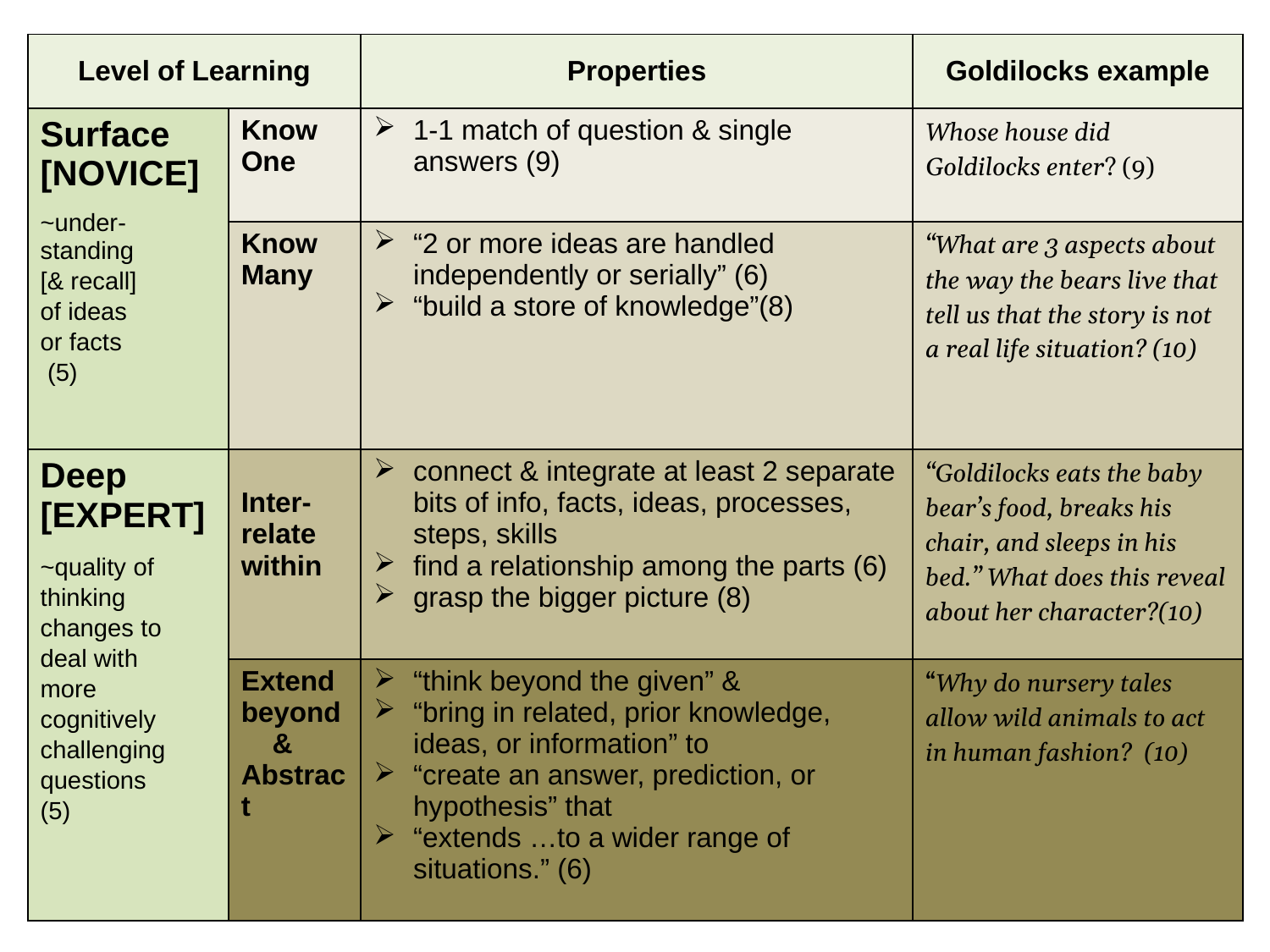

| Level of Learning |  | Properties | Goldilocks example |
| --- | --- | --- | --- |
| Surface [NOVICE] ~under- standing [& recall] of ideas or facts (5) | Know One | 1-1 match of question & single answers (9) | Whose house did Goldilocks enter? (9) |
|  | Know Many | “2 or more ideas are handled independently or serially” (6) “build a store of knowledge”(8) | “What are 3 aspects about the way the bears live that tell us that the story is not a real life situation? (10) |
| Deep [EXPERT] ~quality of thinking changes to deal with more cognitively challenging questions (5) | Inter-relate within | connect & integrate at least 2 separate bits of info, facts, ideas, processes, steps, skills find a relationship among the parts (6) grasp the bigger picture (8) | “Goldilocks eats the baby bear’s food, breaks his chair, and sleeps in his bed.” What does this reveal about her character?(10) |
|  | Extend beyond & Abstract | “think beyond the given” & “bring in related, prior knowledge, ideas, or information” to “create an answer, prediction, or hypothesis” that “extends …to a wider range of situations.” (6) | “Why do nursery tales allow wild animals to act in human fashion?  (10) |